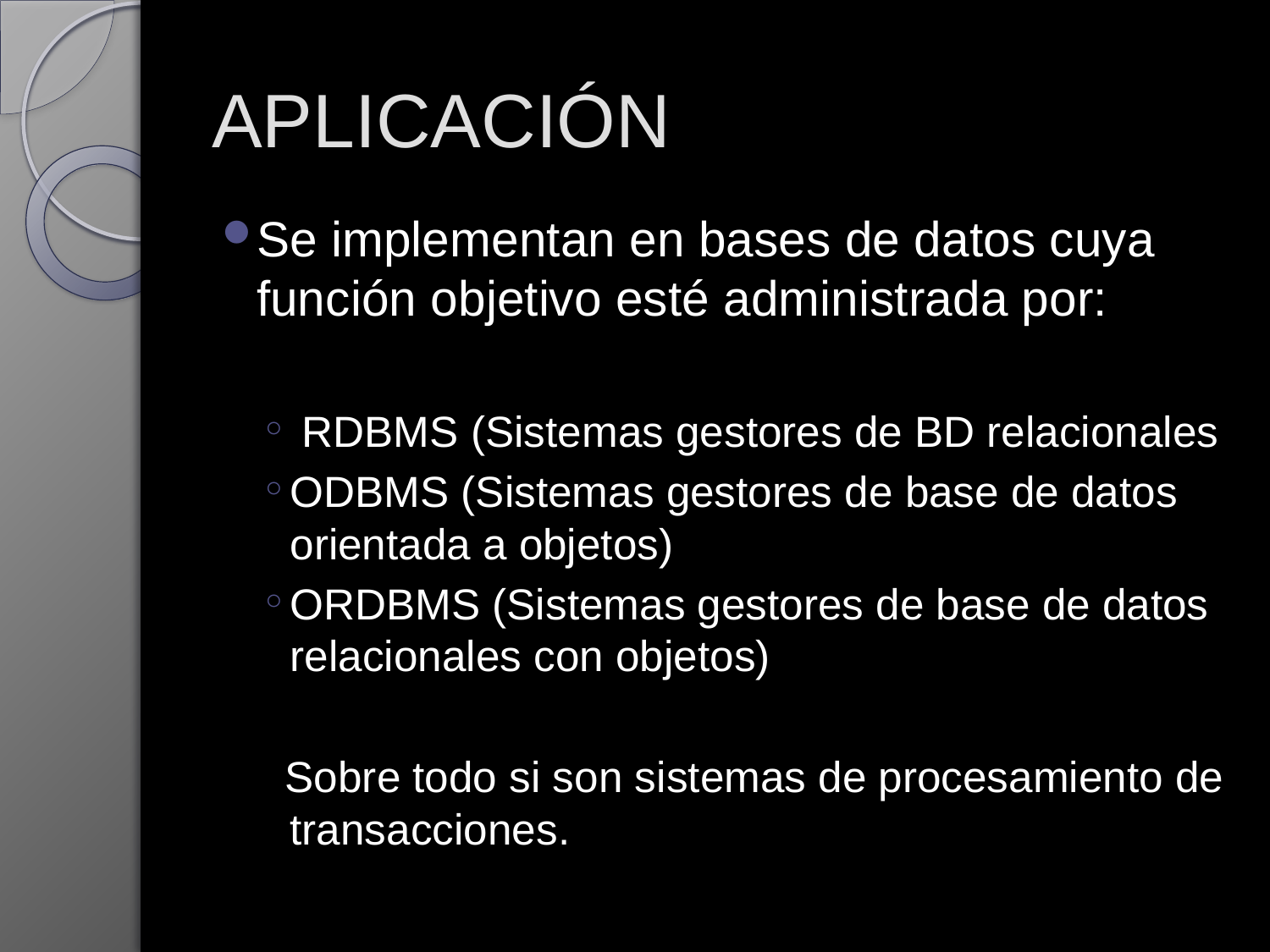

# APLICACIÓN
Se implementan en bases de datos cuya función objetivo esté administrada por:

 RDBMS (Sistemas gestores de BD relacionales
ODBMS (Sistemas gestores de base de datos orientada a objetos)
ORDBMS (Sistemas gestores de base de datos relacionales con objetos)

  Sobre todo si son sistemas de procesamiento de transacciones.